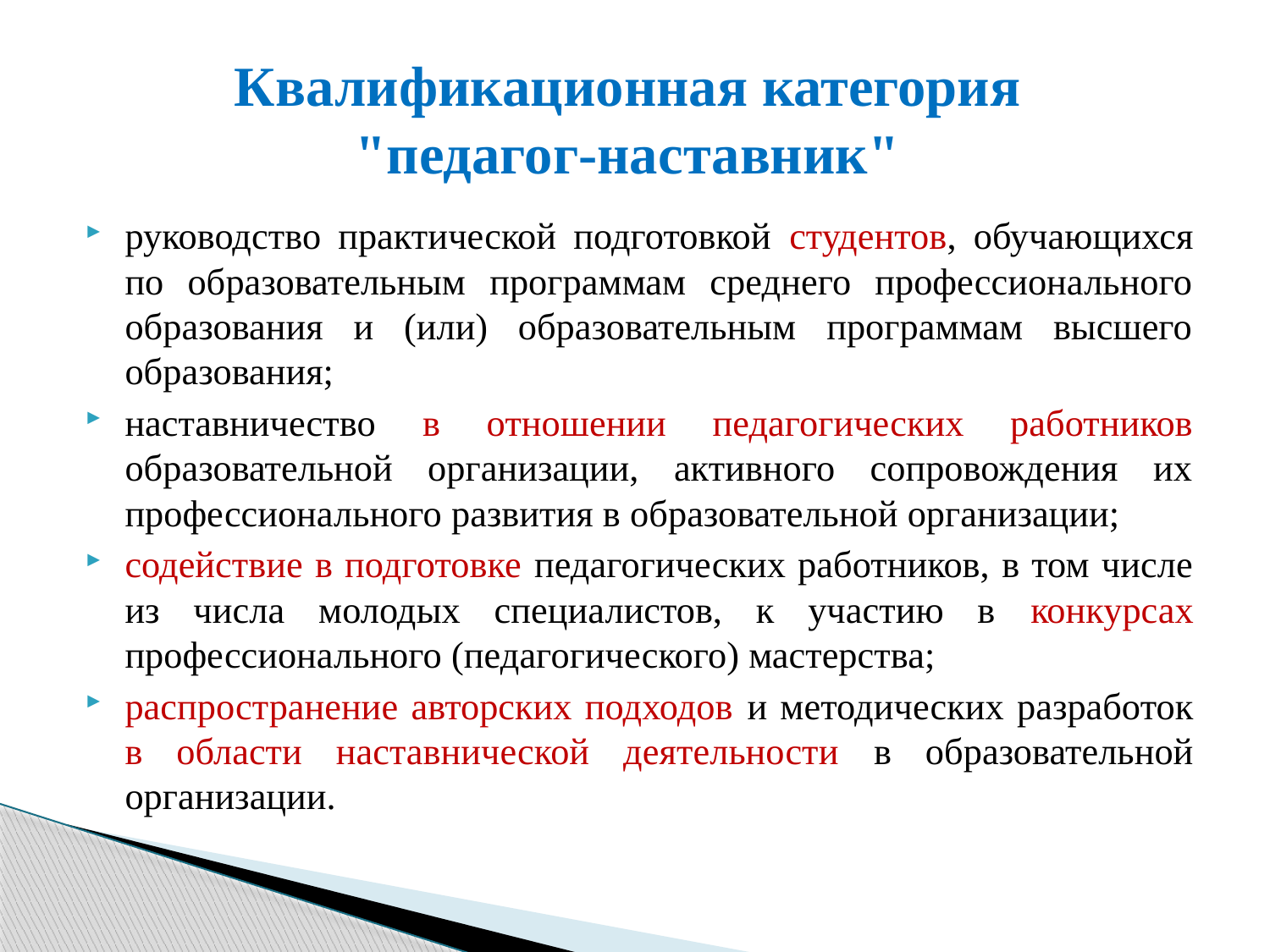

# Квалификационная категория "педагог-наставник"
руководство практической подготовкой студентов, обучающихся по образовательным программам среднего профессионального образования и (или) образовательным программам высшего образования;
наставничество в отношении педагогических работников образовательной организации, активного сопровождения их профессионального развития в образовательной организации;
содействие в подготовке педагогических работников, в том числе из числа молодых специалистов, к участию в конкурсах профессионального (педагогического) мастерства;
распространение авторских подходов и методических разработок в области наставнической деятельности в образовательной организации.